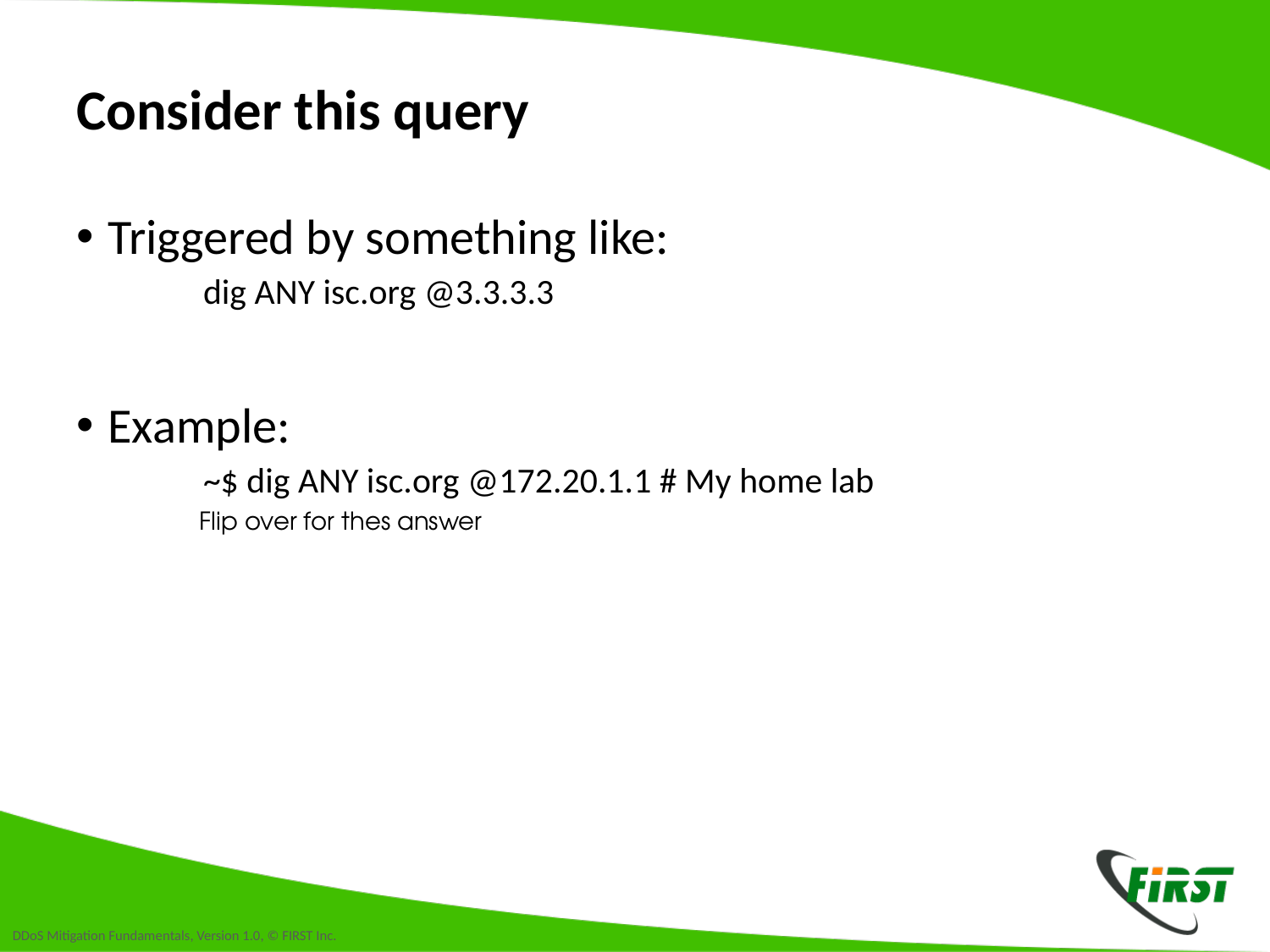

# Consider this query
Triggered by something like:
dig ANY isc.org @3.3.3.3

Example:
~$ dig ANY isc.org @172.20.1.1 # My home lab
Flip over for thes answer